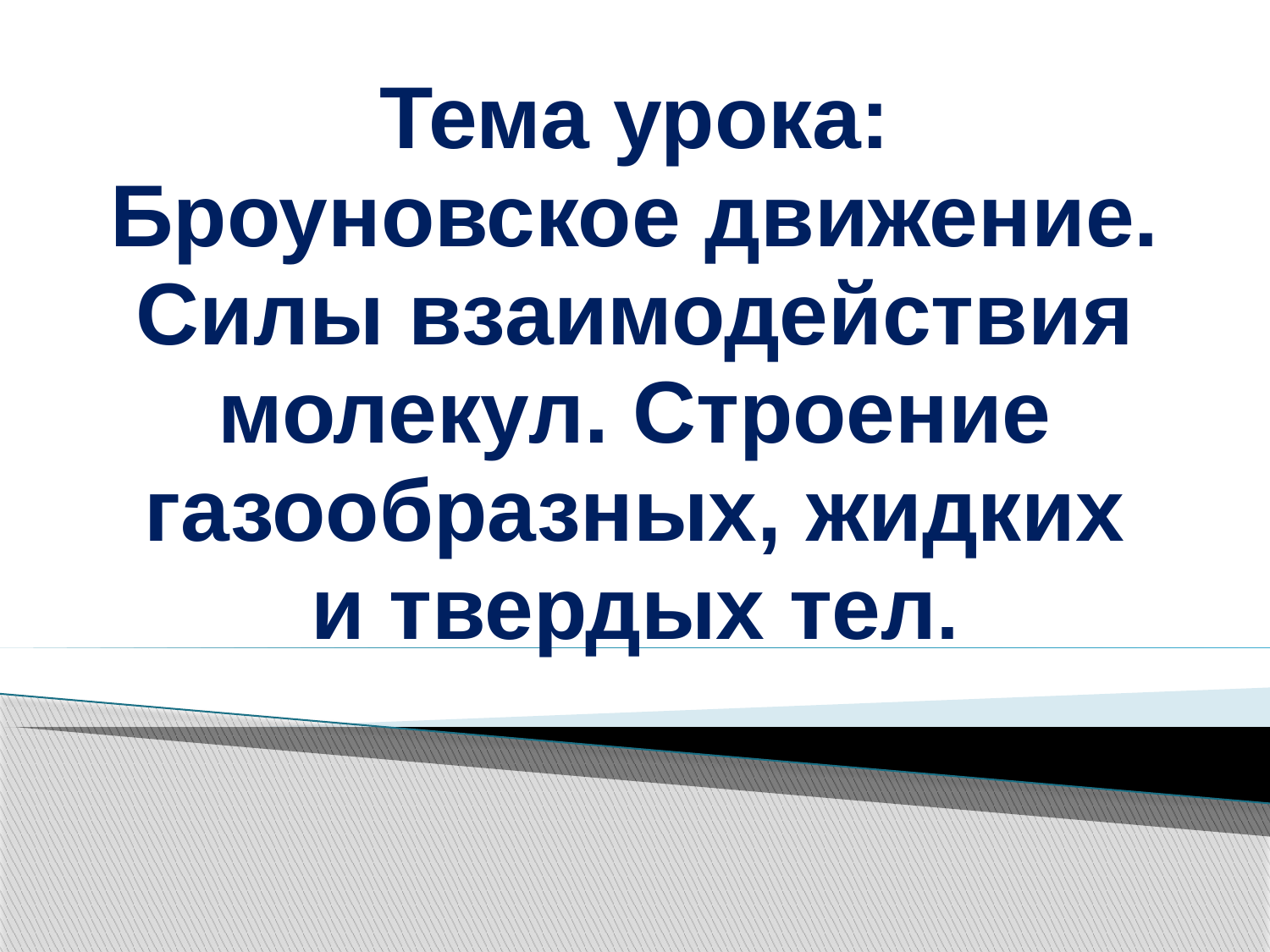

# Тема урока: Броуновское движение. Силы взаимодействия молекул. Строение газообразных, жидких и твердых тел.